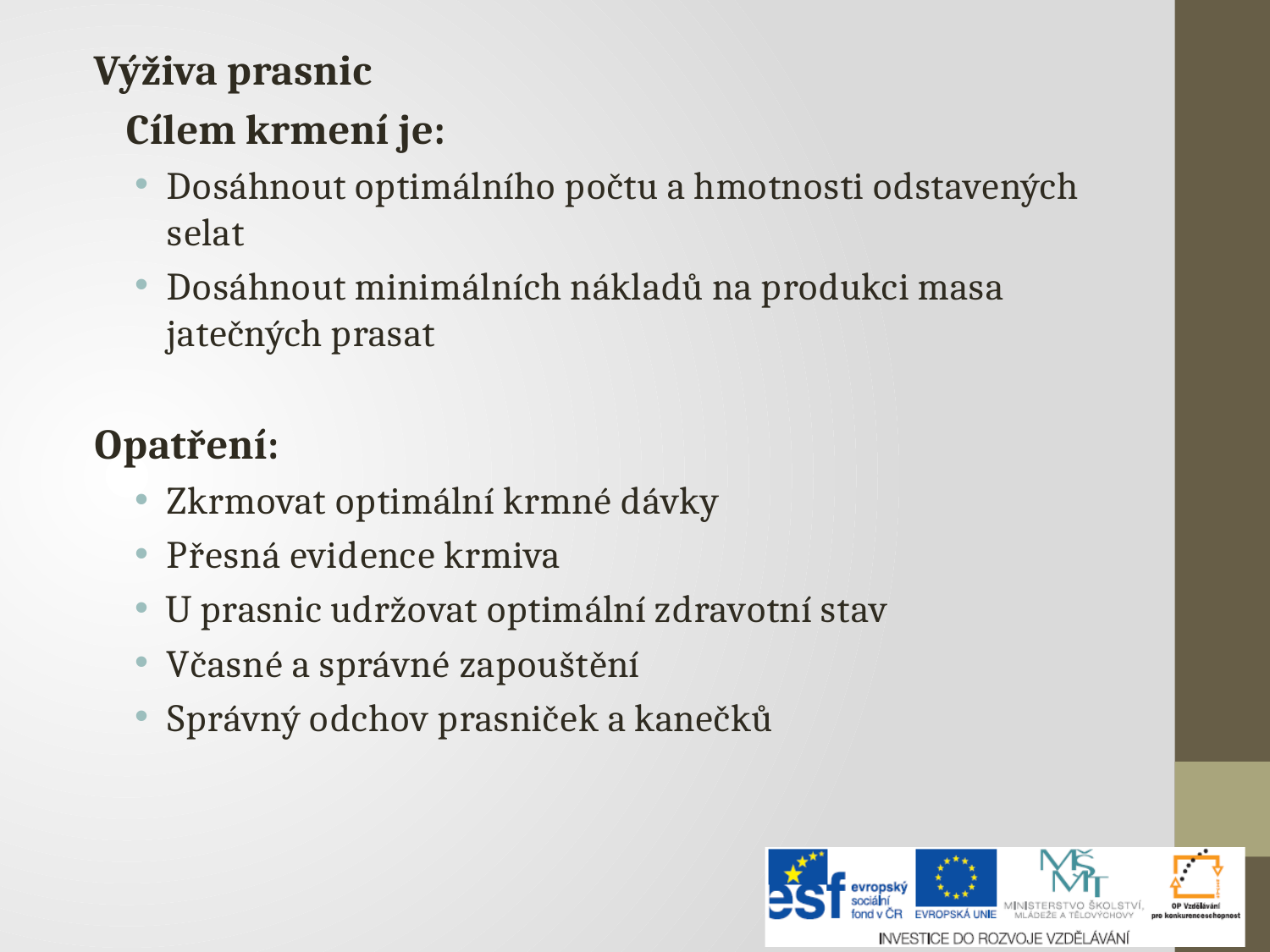

Výživa prasnic
	Cílem krmení je:
Dosáhnout optimálního počtu a hmotnosti odstavených selat
Dosáhnout minimálních nákladů na produkci masa jatečných prasat

Opatření:
Zkrmovat optimální krmné dávky
Přesná evidence krmiva
U prasnic udržovat optimální zdravotní stav
Včasné a správné zapouštění
Správný odchov prasniček a kanečků